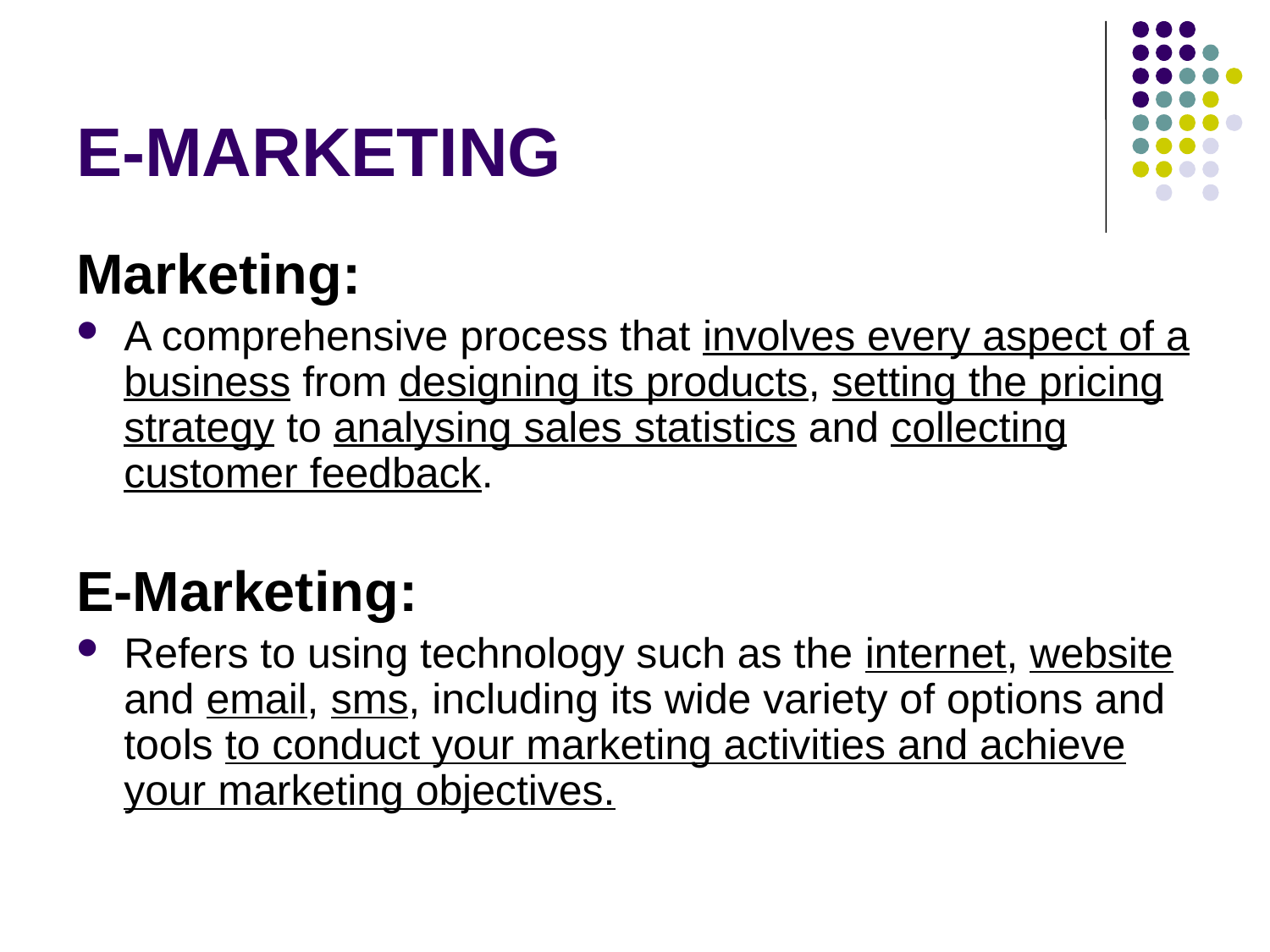

# E-MARKETING
Marketing:
A comprehensive process that involves every aspect of a business from designing its products, setting the pricing strategy to analysing sales statistics and collecting customer feedback.

E-Marketing:
Refers to using technology such as the internet, website and email, sms, including its wide variety of options and tools to conduct your marketing activities and achieve your marketing objectives.